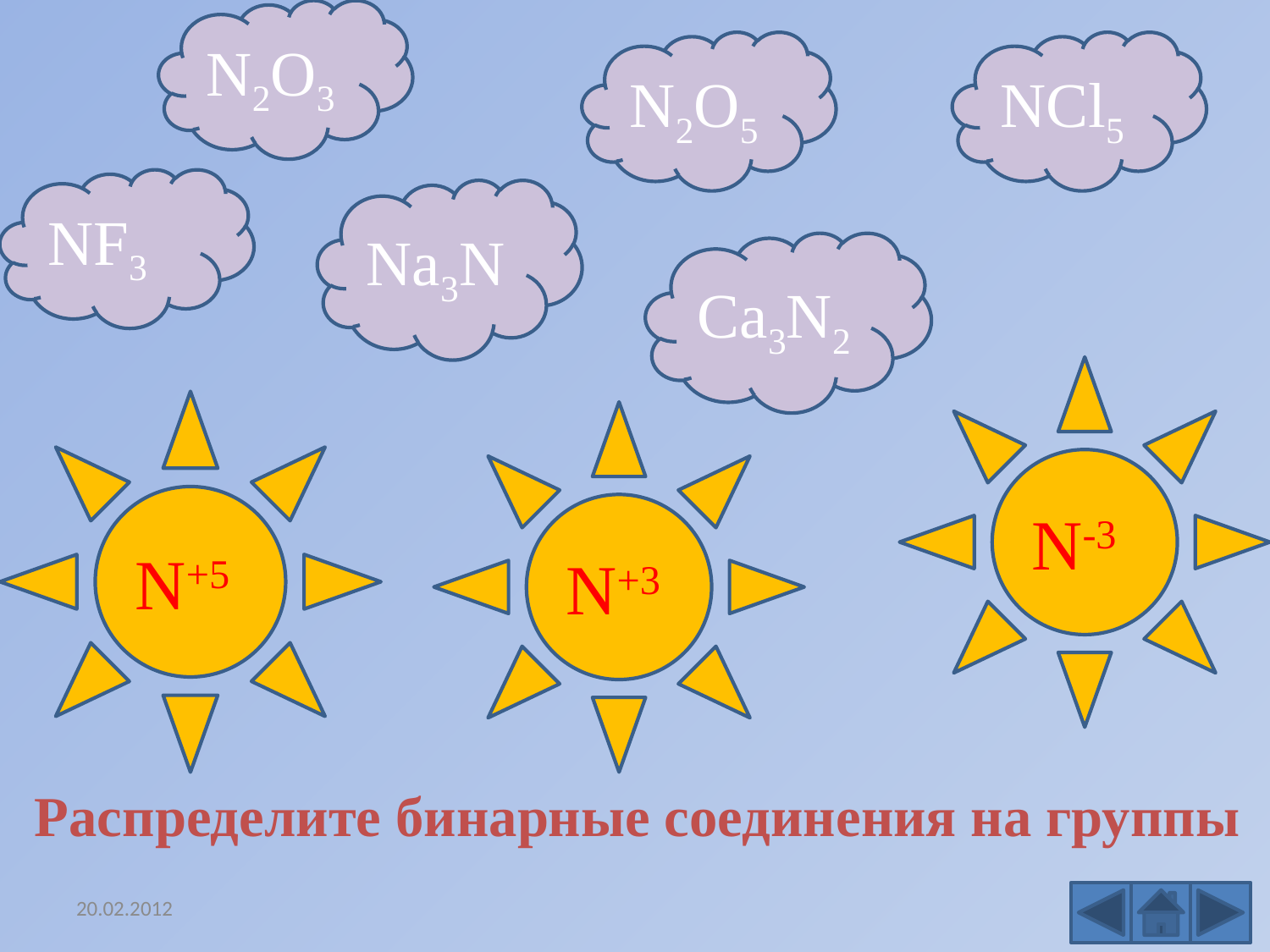

N2O3
N2O5
NCl5
NF3
Na3N
Ca3N2
N-3
N+5
N+3
Распределите бинарные соединения на группы
20.02.2012